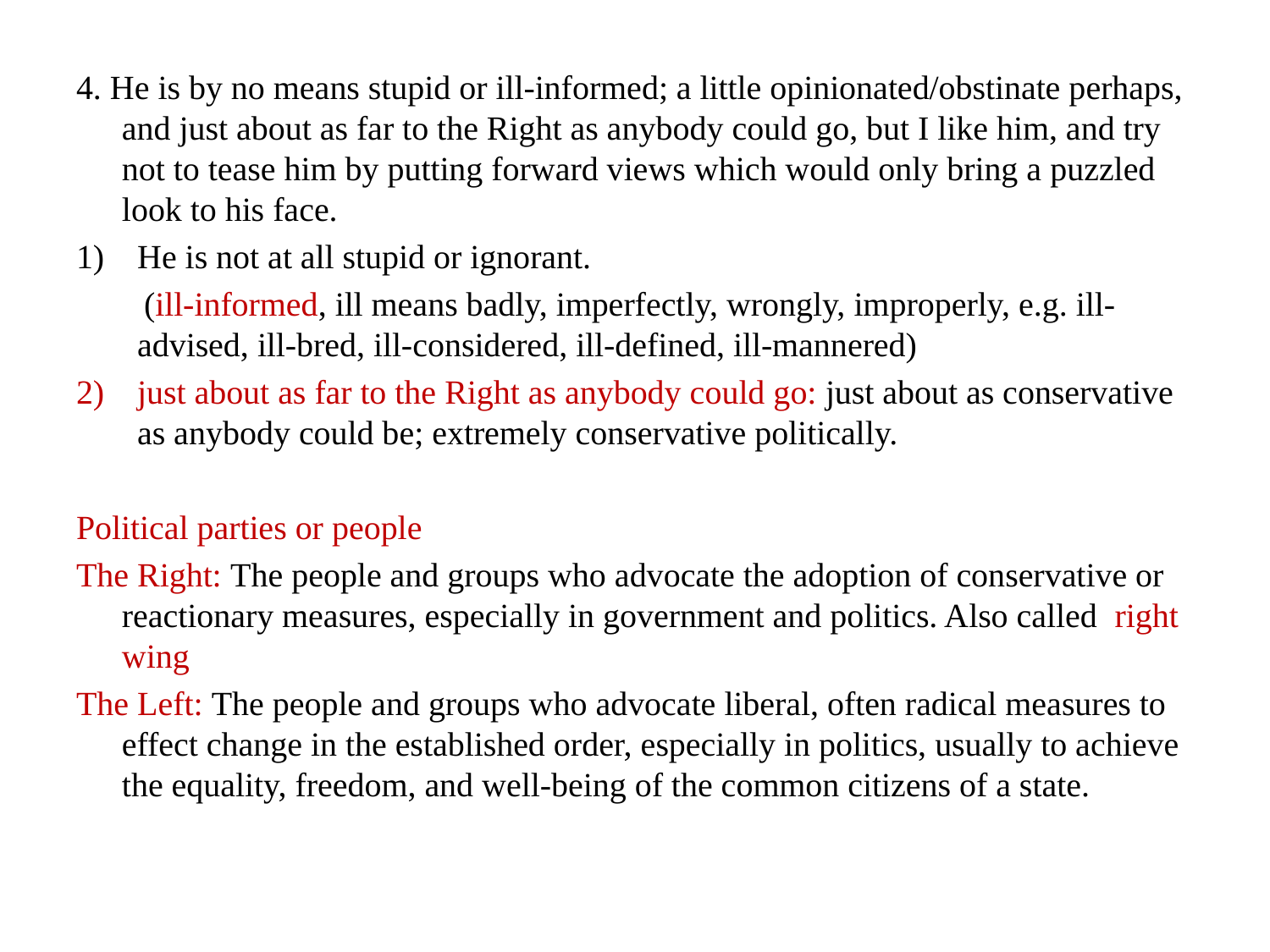

4. He is by no means stupid or ill-informed; a little opinionated/obstinate perhaps, and just about as far to the Right as anybody could go, but I like him, and try not to tease him by putting forward views which would only bring a puzzled look to his face.
He is not at all stupid or ignorant.
        (ill-informed, ill means badly, imperfectly, wrongly, improperly, e.g. ill-advised, ill-bred, ill-considered, ill-defined, ill-mannered)
just about as far to the Right as anybody could go: just about as conservative as anybody could be; extremely conservative politically.

Political parties or people
The Right: The people and groups who advocate the adoption of conservative or reactionary measures, especially in government and politics. Also called  right wing
The Left: The people and groups who advocate liberal, often radical measures to effect change in the established order, especially in politics, usually to achieve the equality, freedom, and well-being of the common citizens of a state.